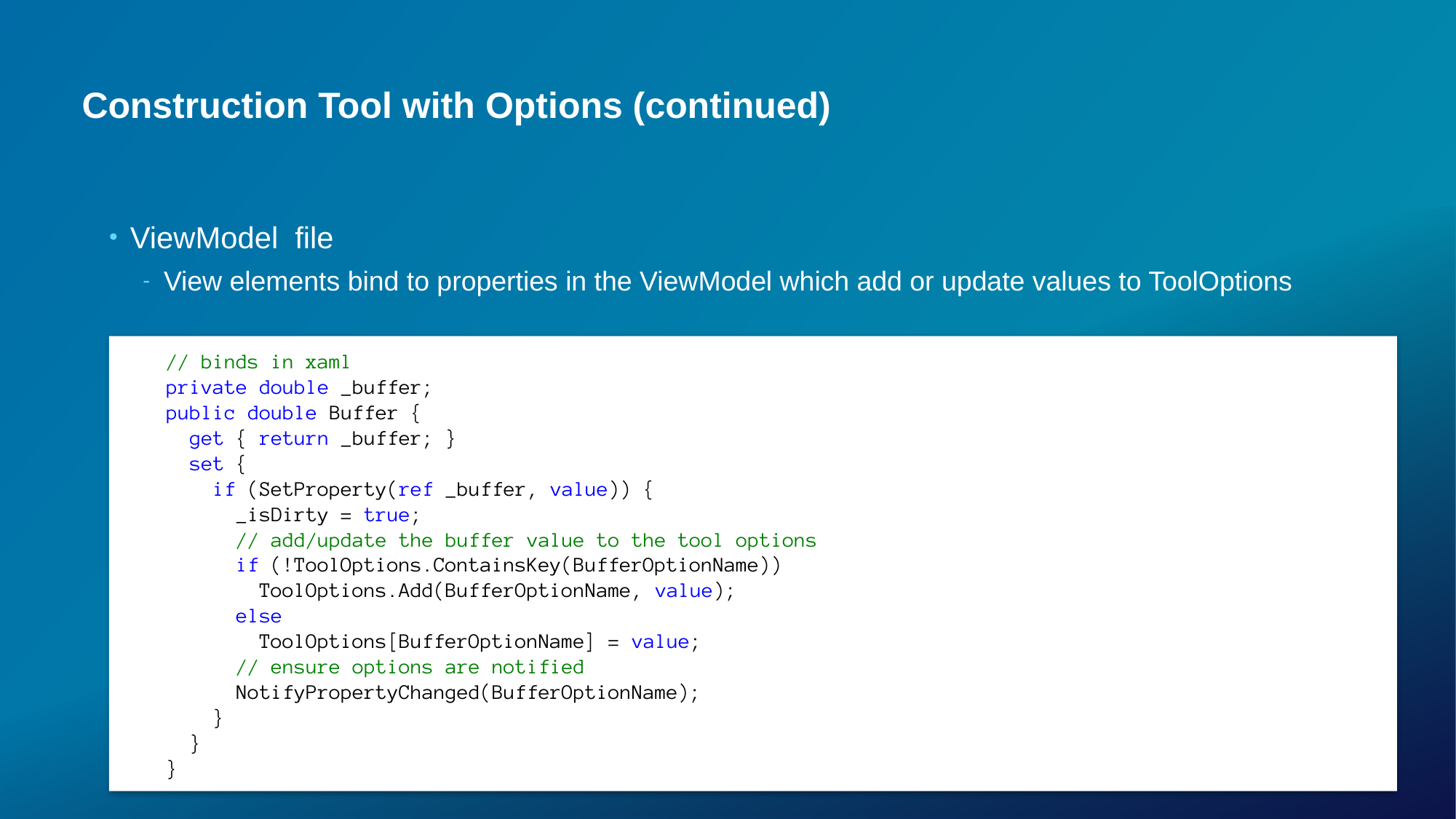

# Construction Tool with Options (continued)
ViewModel  file
View elements bind to properties in the ViewModel which add or update values to ToolOptions

    // binds in xaml
    private double _buffer;
    public double Buffer {
      get { return _buffer; }
      set {
        if (SetProperty(ref _buffer, value)) {
          _isDirty = true;
          // add/update the buffer value to the tool options
          if (!ToolOptions.ContainsKey(BufferOptionName))
            ToolOptions.Add(BufferOptionName, value);
          else
            ToolOptions[BufferOptionName] = value;
          // ensure options are notified
          NotifyPropertyChanged(BufferOptionName);
        }
      }
    }